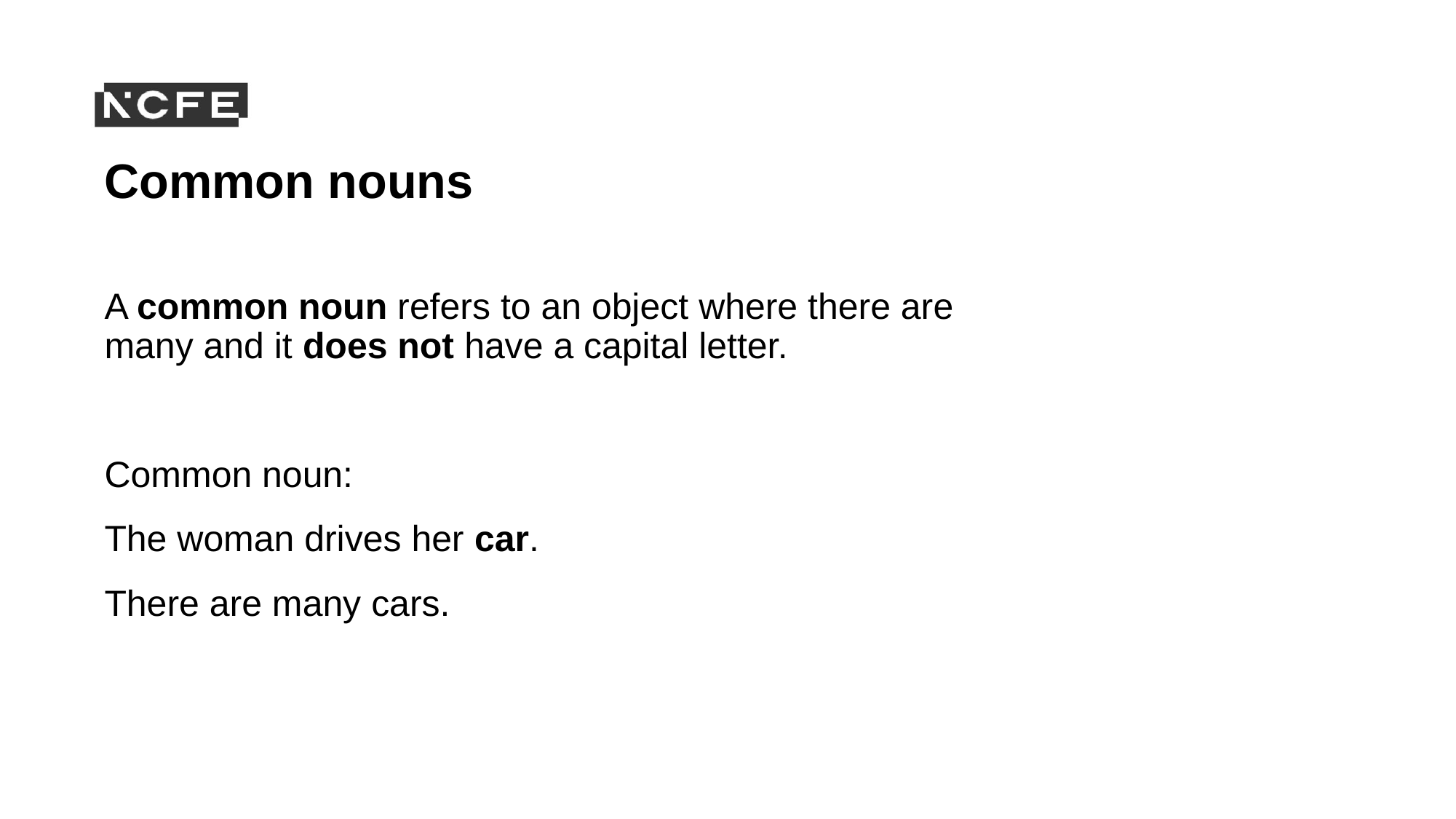

# Common nouns
A common noun refers to an object where there are many and it does not have a capital letter.

Common noun:
The woman drives her car.
There are many cars.